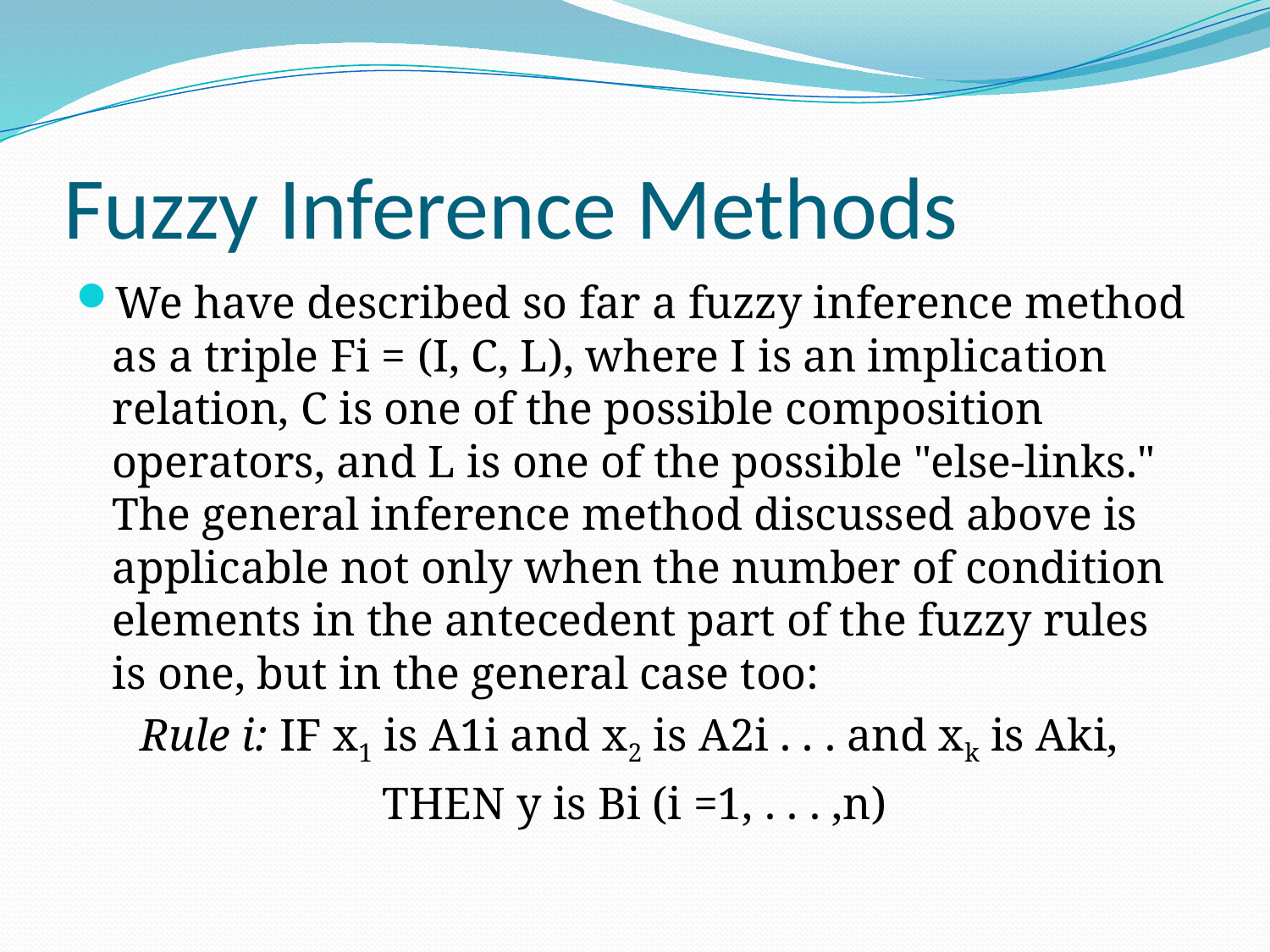

# Fuzzy Inference Methods
We have described so far a fuzzy inference method as a triple Fi = (I, C, L), where I is an implication relation, C is one of the possible composition operators, and L is one of the possible "else-links." The general inference method discussed above is applicable not only when the number of condition elements in the antecedent part of the fuzzy rules is one, but in the general case too:
Rule i: IF x1 is A1i and x2 is A2i . . . and xk is Aki,
THEN y is Bi (i =1, . . . ,n)